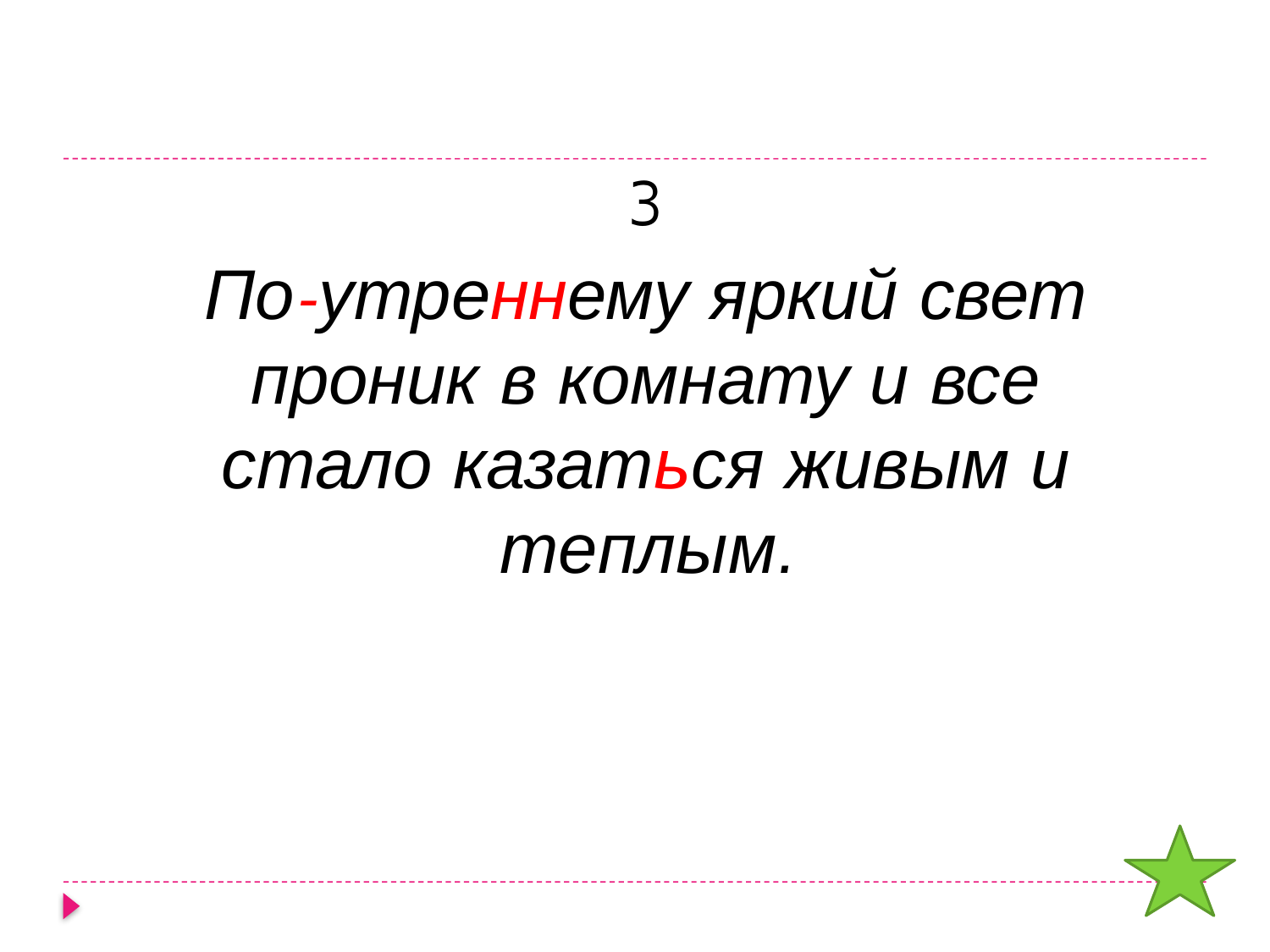

3
По-утреннему яркий свет проник в комнату и все стало казаться живым и теплым.